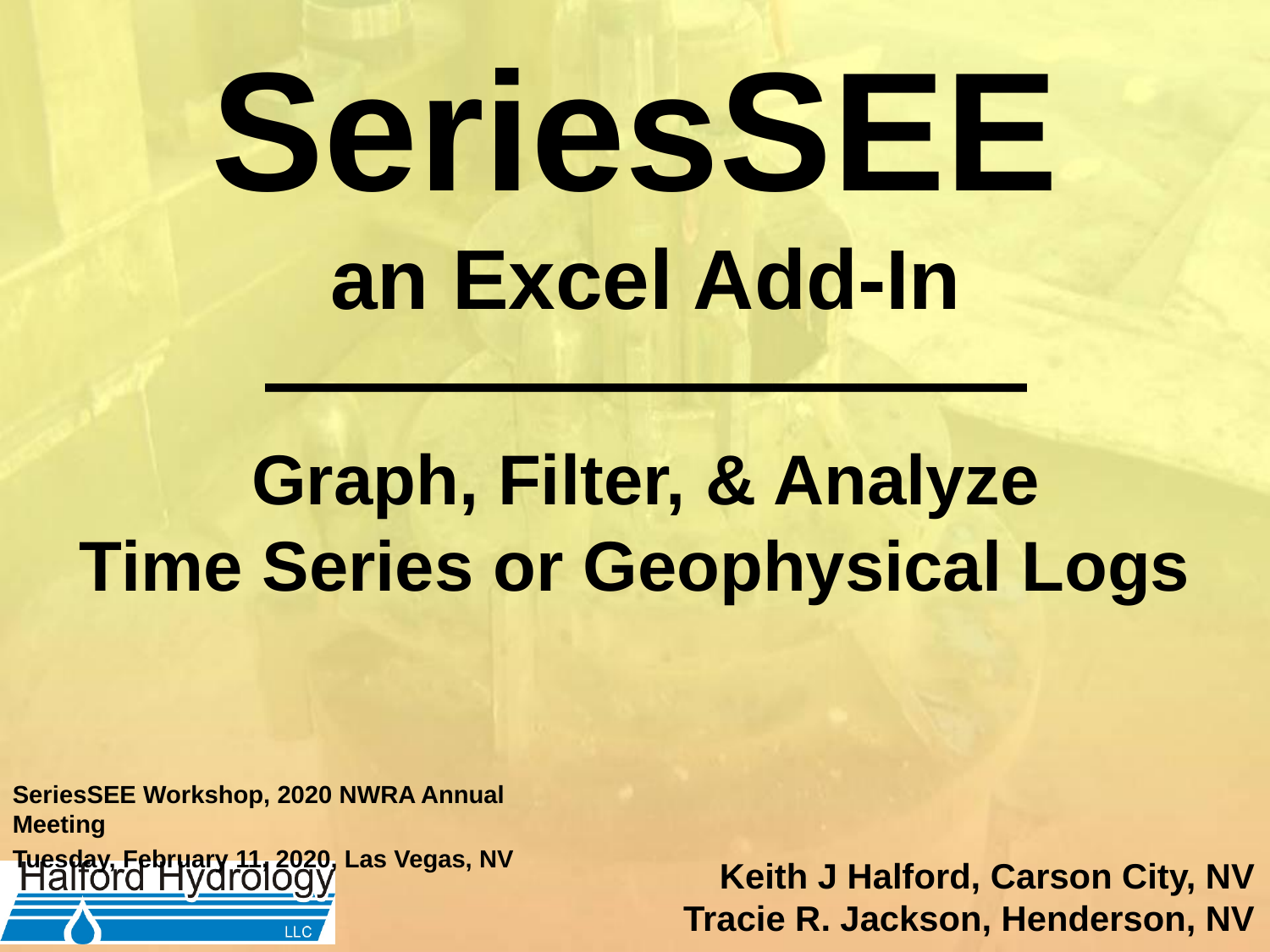

# SeriesSEE an Excel Add-In ————————— Graph, Filter, & Analyze Time Series or Geophysical Logs
SeriesSEE Workshop, 2020 NWRA Annual Meeting
Tuesday, February 11, 2020, Las Vegas, NV
Keith J Halford, Carson City, NV
Tracie R. Jackson, Henderson, NV